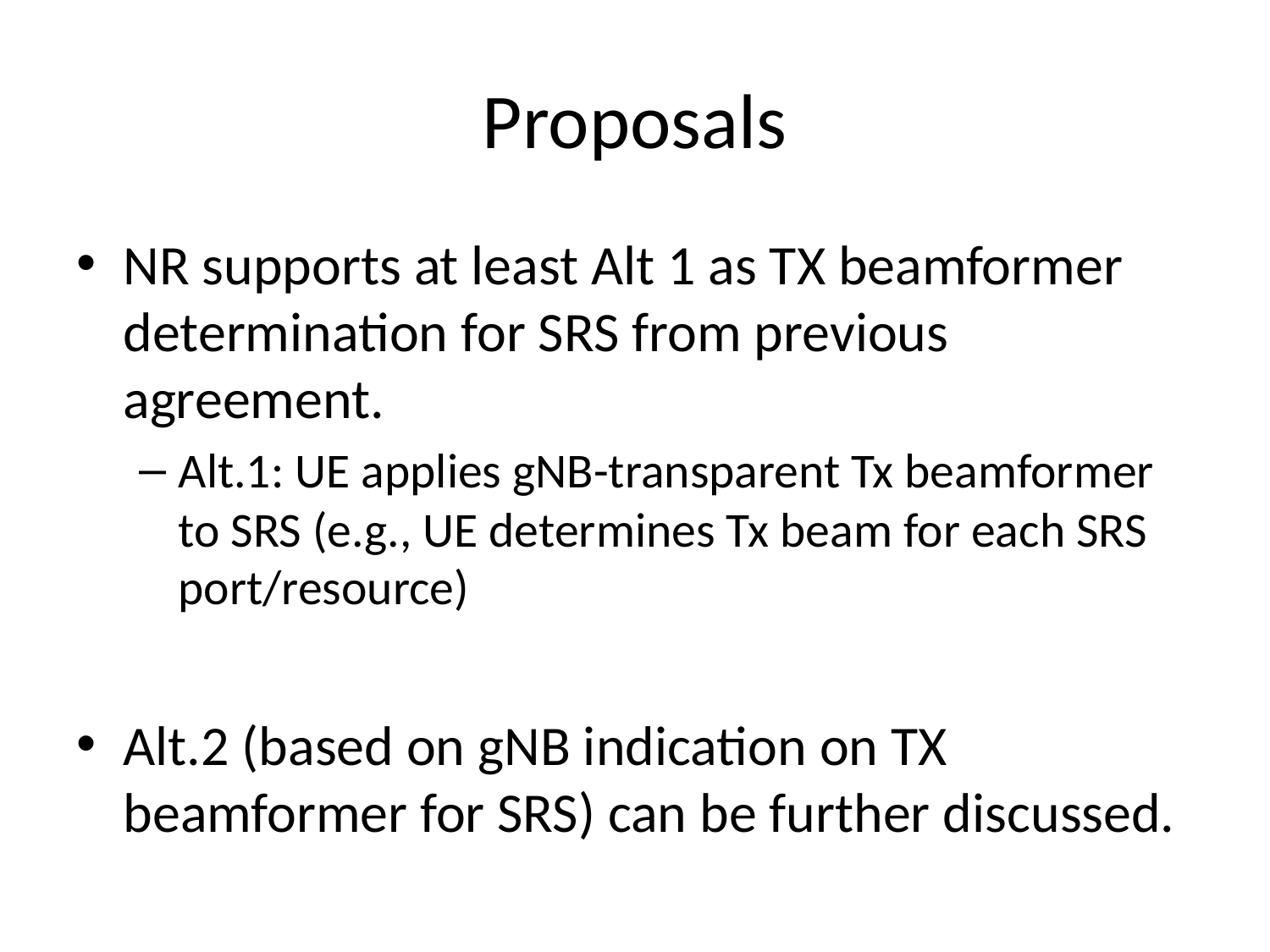

# Proposals
NR supports at least Alt 1 as TX beamformer determination for SRS from previous agreement.
Alt.1: UE applies gNB-transparent Tx beamformer to SRS (e.g., UE determines Tx beam for each SRS port/resource)

Alt.2 (based on gNB indication on TX beamformer for SRS) can be further discussed.